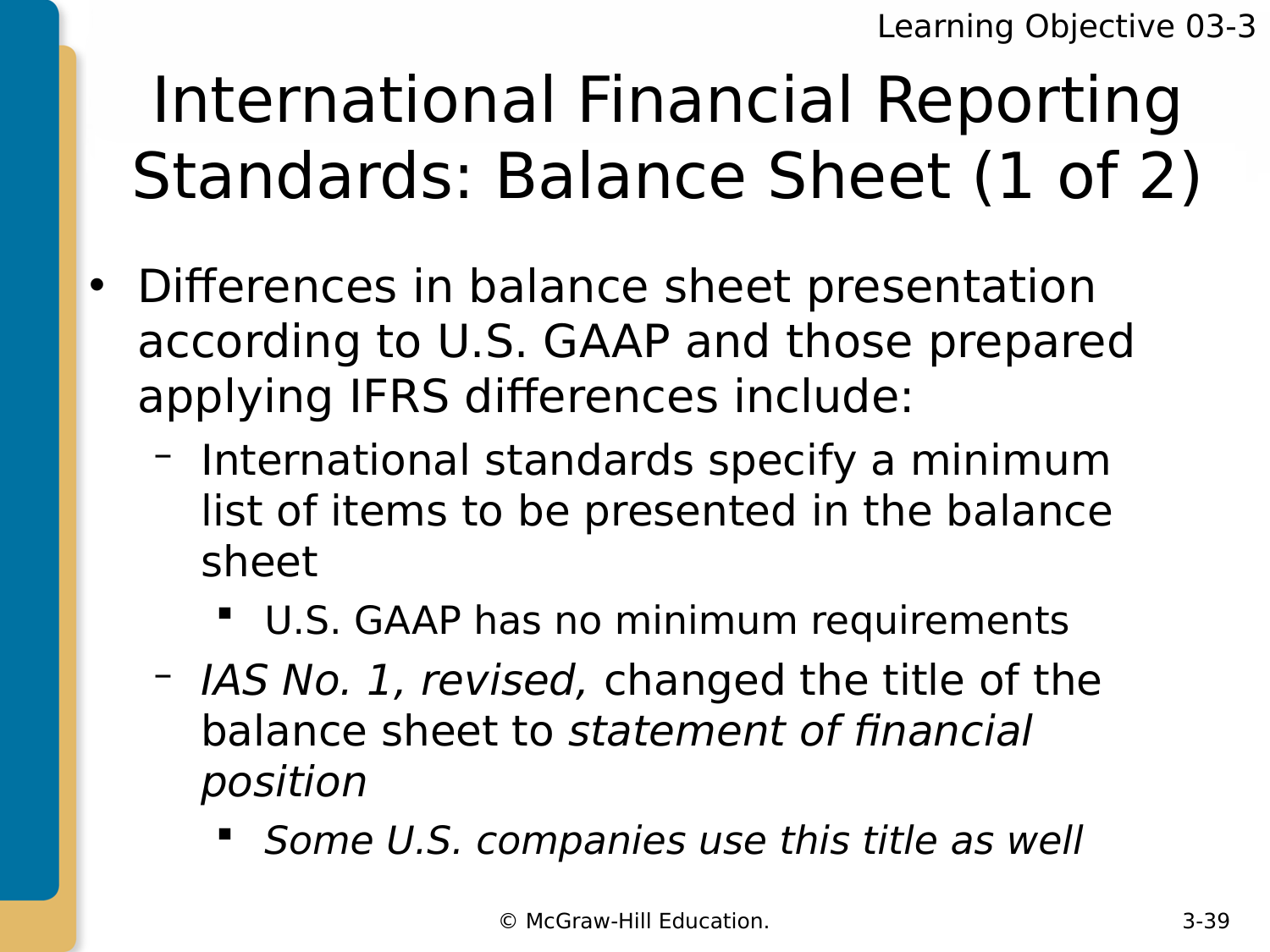

Learning Objective 03-3
# International Financial Reporting Standards: Balance Sheet (1 of 2)
Differences in balance sheet presentation according to U.S. GAAP and those prepared applying IFRS differences include:
International standards specify a minimum list of items to be presented in the balance sheet
U.S. GAAP has no minimum requirements
IAS No. 1, revised, changed the title of the balance sheet to statement of financial position
Some U.S. companies use this title as well